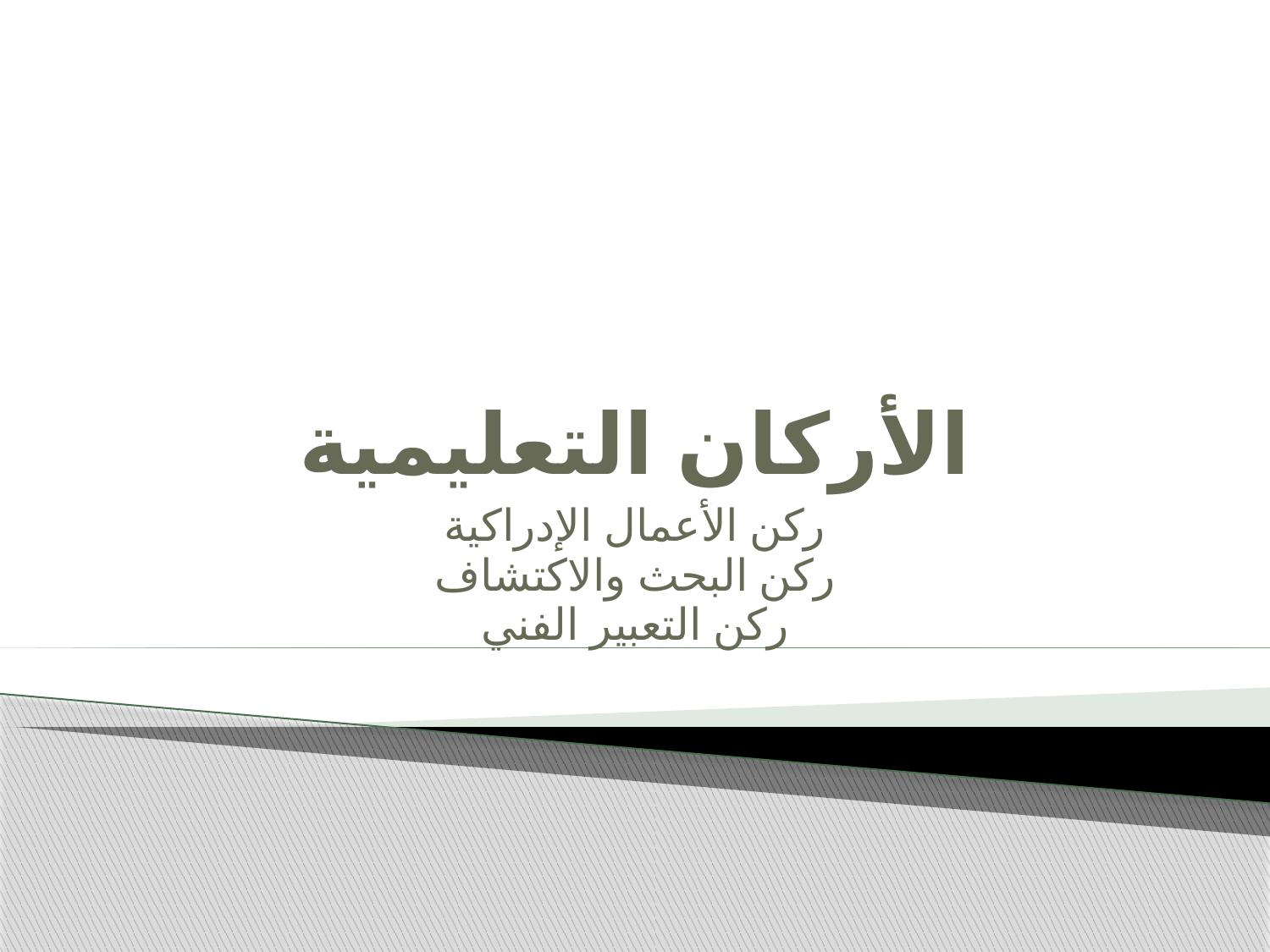

# الأركان التعليمية
ركن الأعمال الإدراكية
ركن البحث والاكتشاف
ركن التعبير الفني